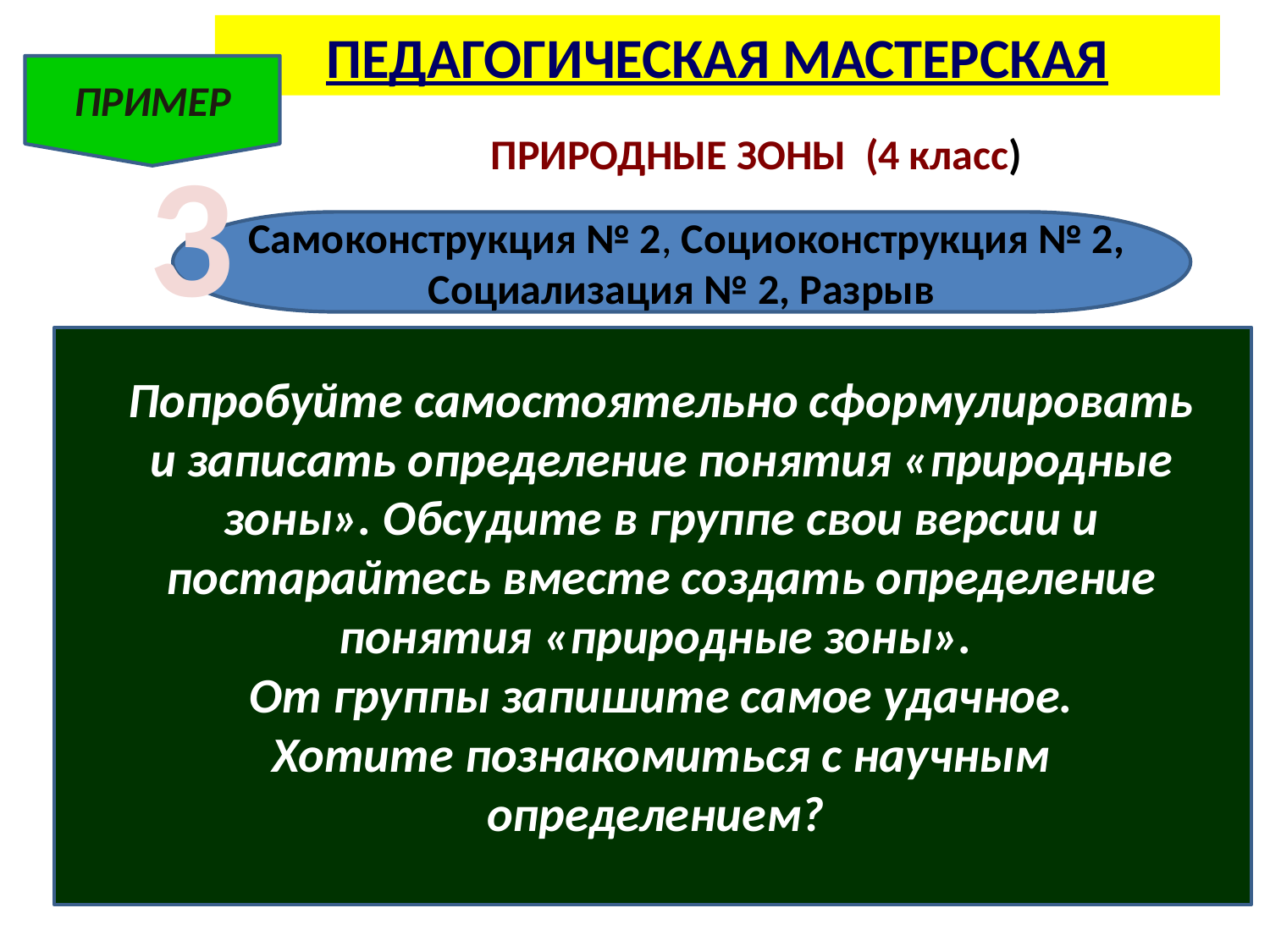

ПЕДАГОГИЧЕСКАЯ МАСТЕРСКАЯ
ПРИМЕР
3
ПРИРОДНЫЕ ЗОНЫ  (4 класс)
 Самоконструкция № 2, Социоконструкция № 2, Социализация № 2, Разрыв

Попробуйте самостоятельно сформулировать и записать определение понятия «природные зоны». Обсудите в группе свои версии и постарайтесь вместе создать определение понятия «природные зоны».
От группы запишите самое удачное.
Хотите познакомиться с научным определением?